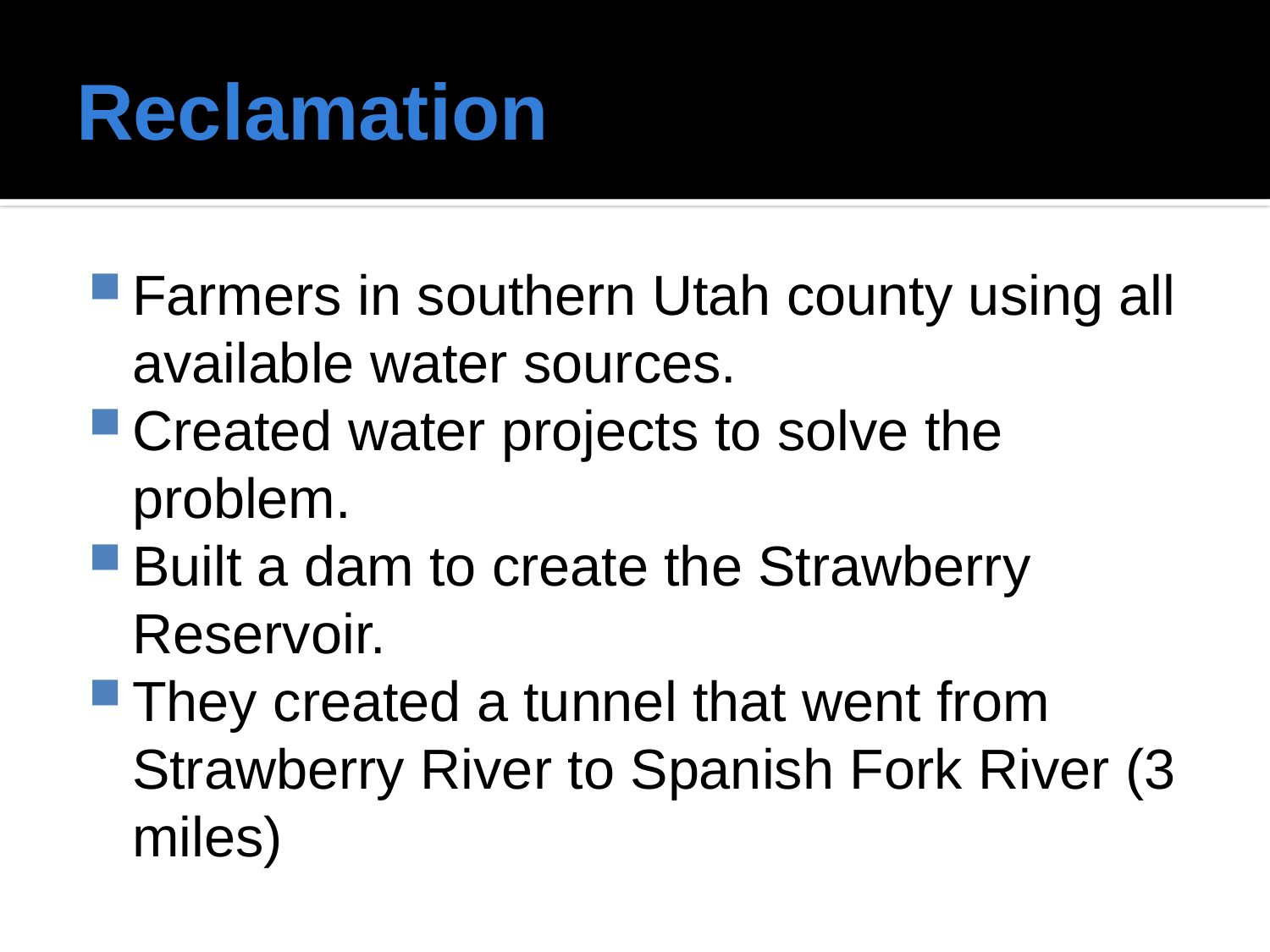

# Reclamation
Farmers in southern Utah county using all available water sources.
Created water projects to solve the problem.
Built a dam to create the Strawberry Reservoir.
They created a tunnel that went from Strawberry River to Spanish Fork River (3 miles)